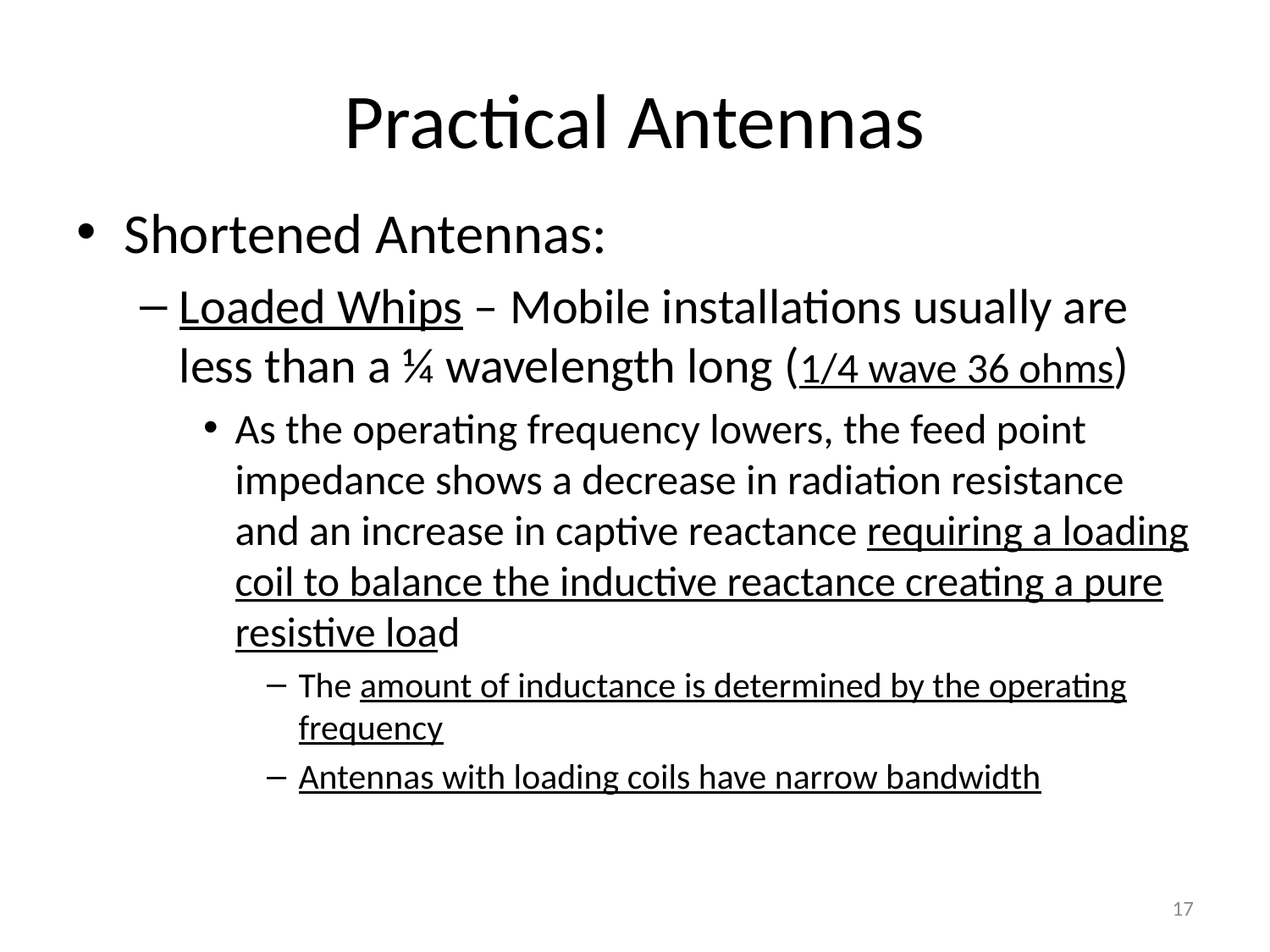

# Practical Antennas
Shortened Antennas:
Loaded Whips – Mobile installations usually are less than a ¼ wavelength long (1/4 wave 36 ohms)
As the operating frequency lowers, the feed point impedance shows a decrease in radiation resistance and an increase in captive reactance requiring a loading coil to balance the inductive reactance creating a pure resistive load
The amount of inductance is determined by the operating frequency
Antennas with loading coils have narrow bandwidth

17